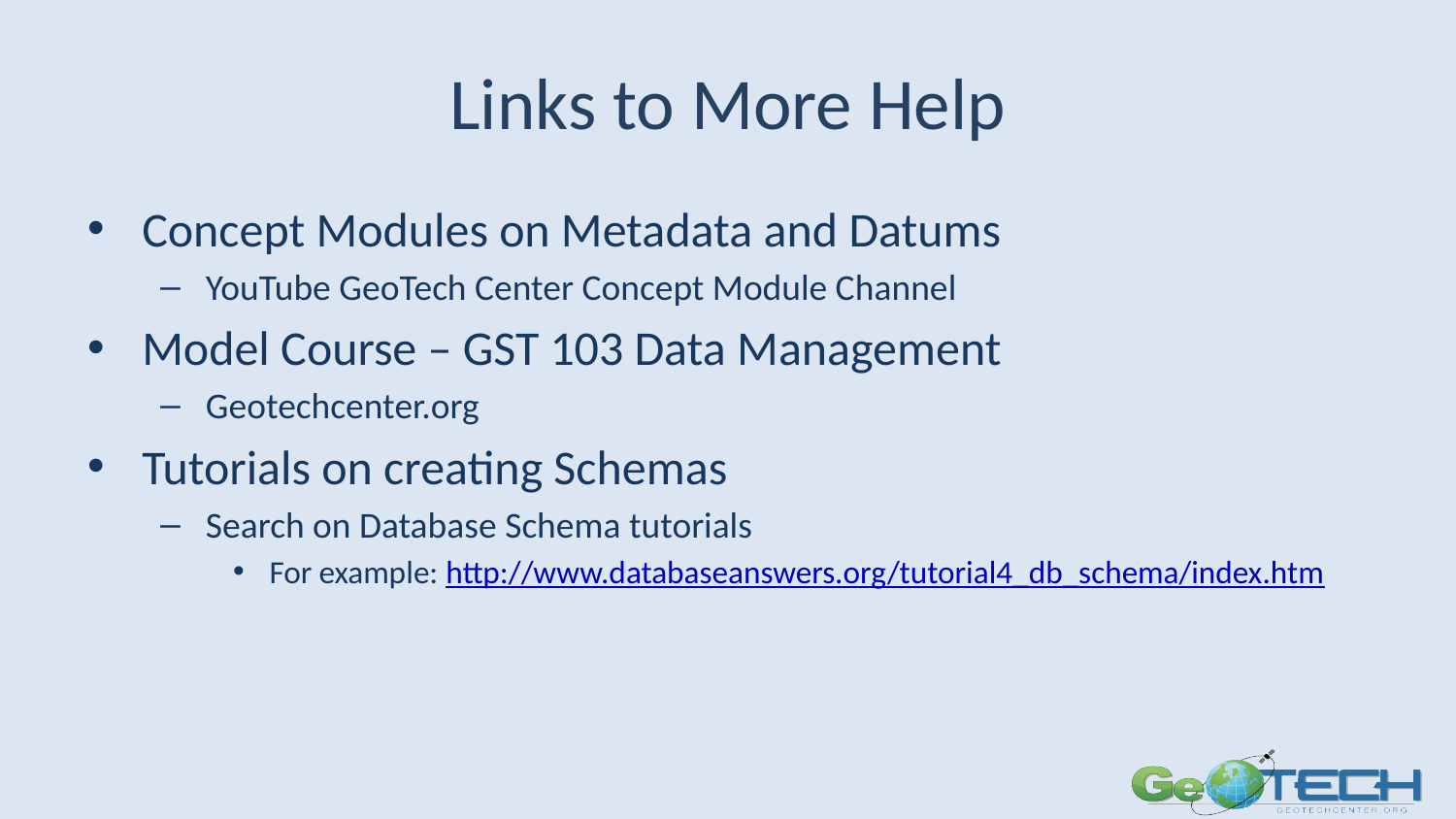

# Links to More Help
Concept Modules on Metadata and Datums
YouTube GeoTech Center Concept Module Channel
Model Course – GST 103 Data Management
Geotechcenter.org
Tutorials on creating Schemas
Search on Database Schema tutorials
For example: http://www.databaseanswers.org/tutorial4_db_schema/index.htm